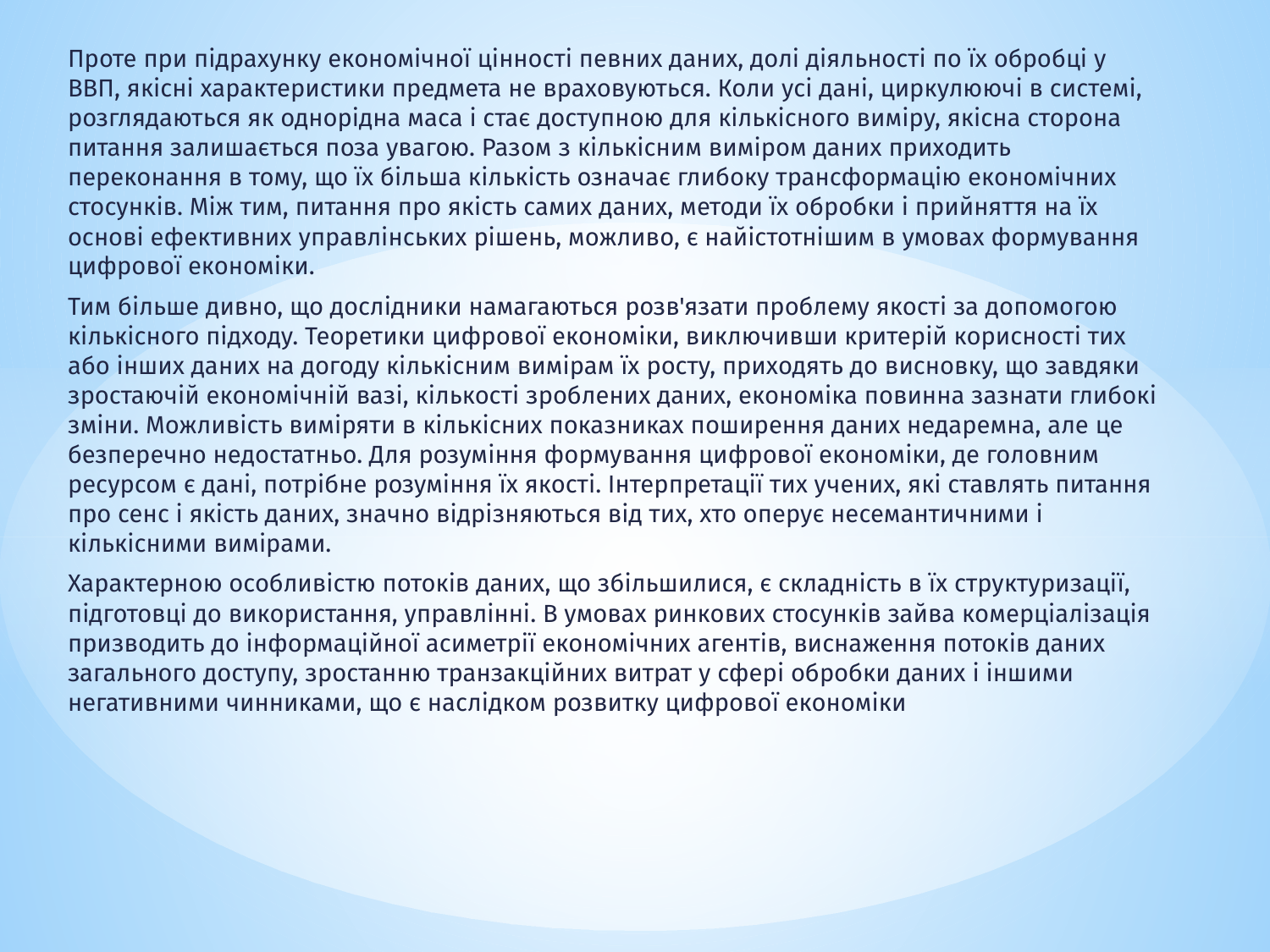

Проте при підрахунку економічної цінності певних даних, долі діяльності по їх обробці у ВВП, якісні характеристики предмета не враховуються. Коли усі дані, циркулюючі в системі, розглядаються як однорідна маса і стає доступною для кількісного виміру, якісна сторона питання залишається поза увагою. Разом з кількісним виміром даних приходить переконання в тому, що їх більша кількість означає глибоку трансформацію економічних стосунків. Між тим, питання про якість самих даних, методи їх обробки і прийняття на їх основі ефективних управлінських рішень, можливо, є найістотнішим в умовах формування цифрової економіки.
Тим більше дивно, що дослідники намагаються розв'язати проблему якості за допомогою кількісного підходу. Теоретики цифрової економіки, виключивши критерій корисності тих або інших даних на догоду кількісним вимірам їх росту, приходять до висновку, що завдяки зростаючій економічній вазі, кількості зроблених даних, економіка повинна зазнати глибокі зміни. Можливість виміряти в кількісних показниках поширення даних недаремна, але це безперечно недостатньо. Для розуміння формування цифрової економіки, де головним ресурсом є дані, потрібне розуміння їх якості. Інтерпретації тих учених, які ставлять питання про сенс і якість даних, значно відрізняються від тих, хто оперує несемантичними і кількісними вимірами.
Характерною особливістю потоків даних, що збільшилися, є складність в їх структуризації, підготовці до використання, управлінні. В умовах ринкових стосунків зайва комерціалізація призводить до інформаційної асиметрії економічних агентів, виснаження потоків даних загального доступу, зростанню транзакційних витрат у сфері обробки даних і іншими негативними чинниками, що є наслідком розвитку цифрової економіки